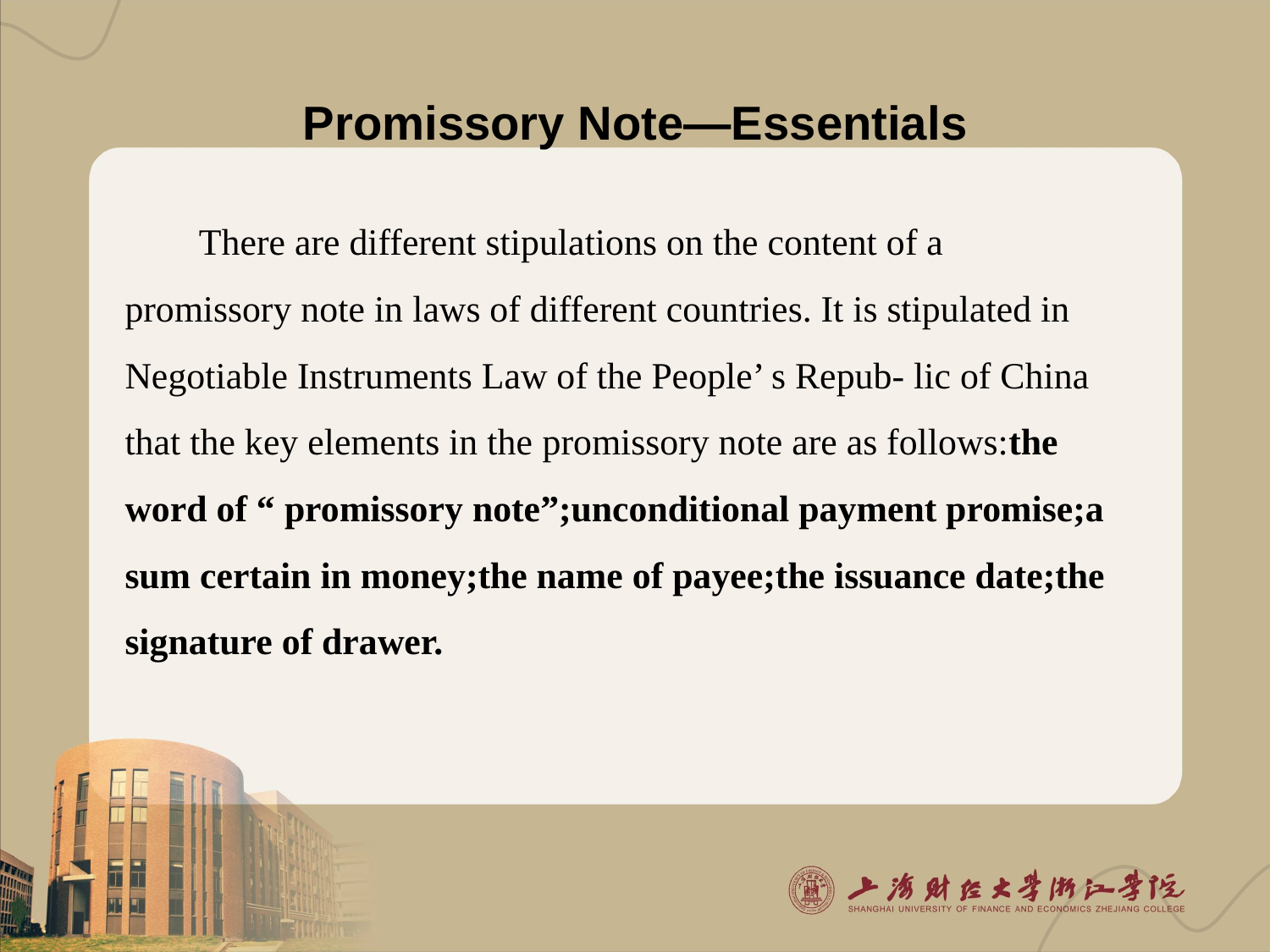

# Promissory Note—Essentials
There are different stipulations on the content of a promissory note in laws of different countries. It is stipulated in Negotiable Instruments Law of the People’ s Repub- lic of China  that the key elements in the promissory note are as follows:the word of “ promissory note”;unconditional payment promise;a sum certain in money;the name of payee;the issuance date;the signature of drawer.